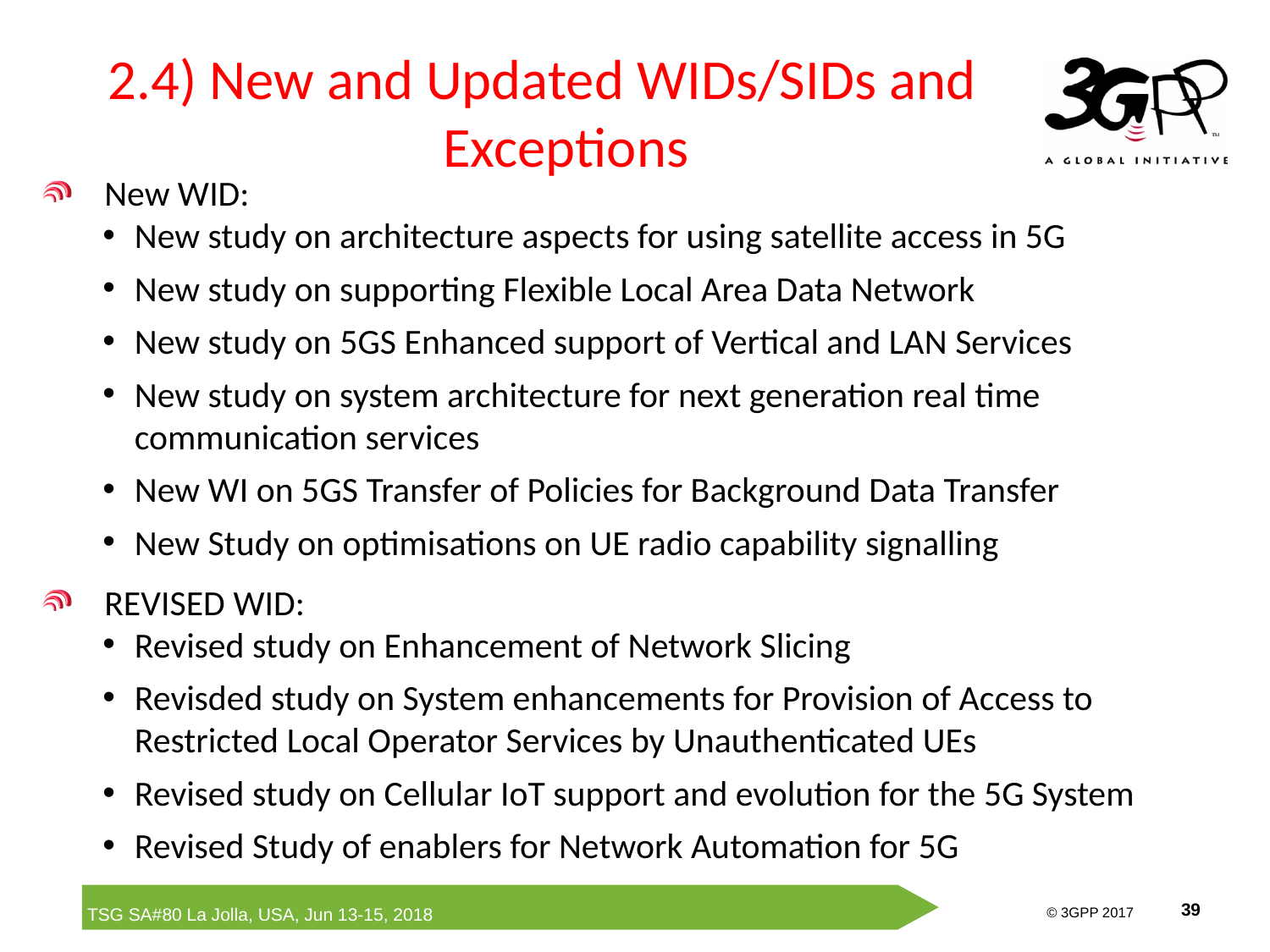

# 2.4) New and Updated WIDs/SIDs and Exceptions
New WID:
New study on architecture aspects for using satellite access in 5G
New study on supporting Flexible Local Area Data Network
New study on 5GS Enhanced support of Vertical and LAN Services
New study on system architecture for next generation real time communication services
New WI on 5GS Transfer of Policies for Background Data Transfer
New Study on optimisations on UE radio capability signalling
REVISED WID:
Revised study on Enhancement of Network Slicing
Revisded study on System enhancements for Provision of Access to Restricted Local Operator Services by Unauthenticated UEs
Revised study on Cellular IoT support and evolution for the 5G System
Revised Study of enablers for Network Automation for 5G